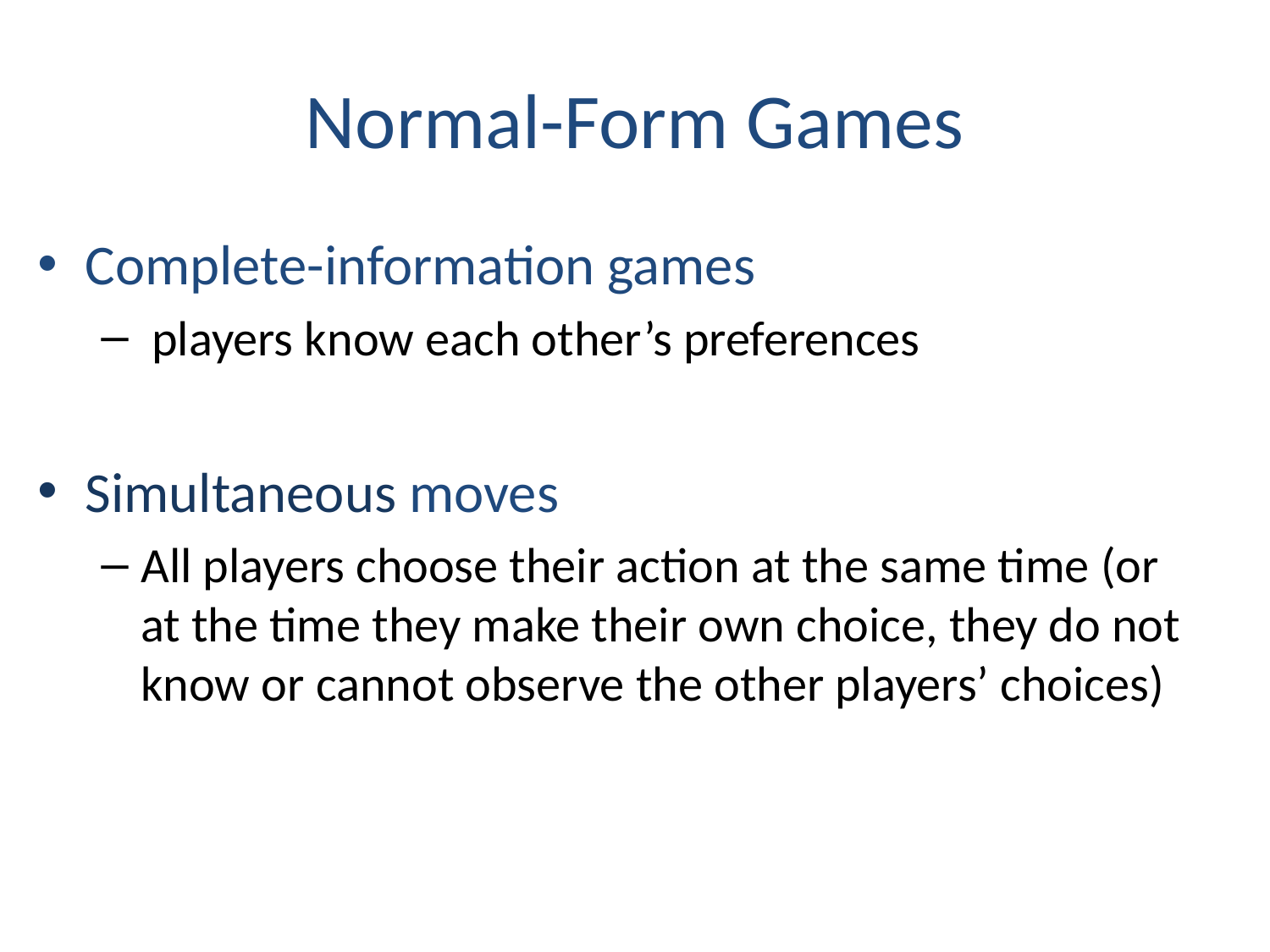

# Normal-Form Games
Complete-information games
 players know each other’s preferences

Simultaneous moves
All players choose their action at the same time (or at the time they make their own choice, they do not know or cannot observe the other players’ choices)